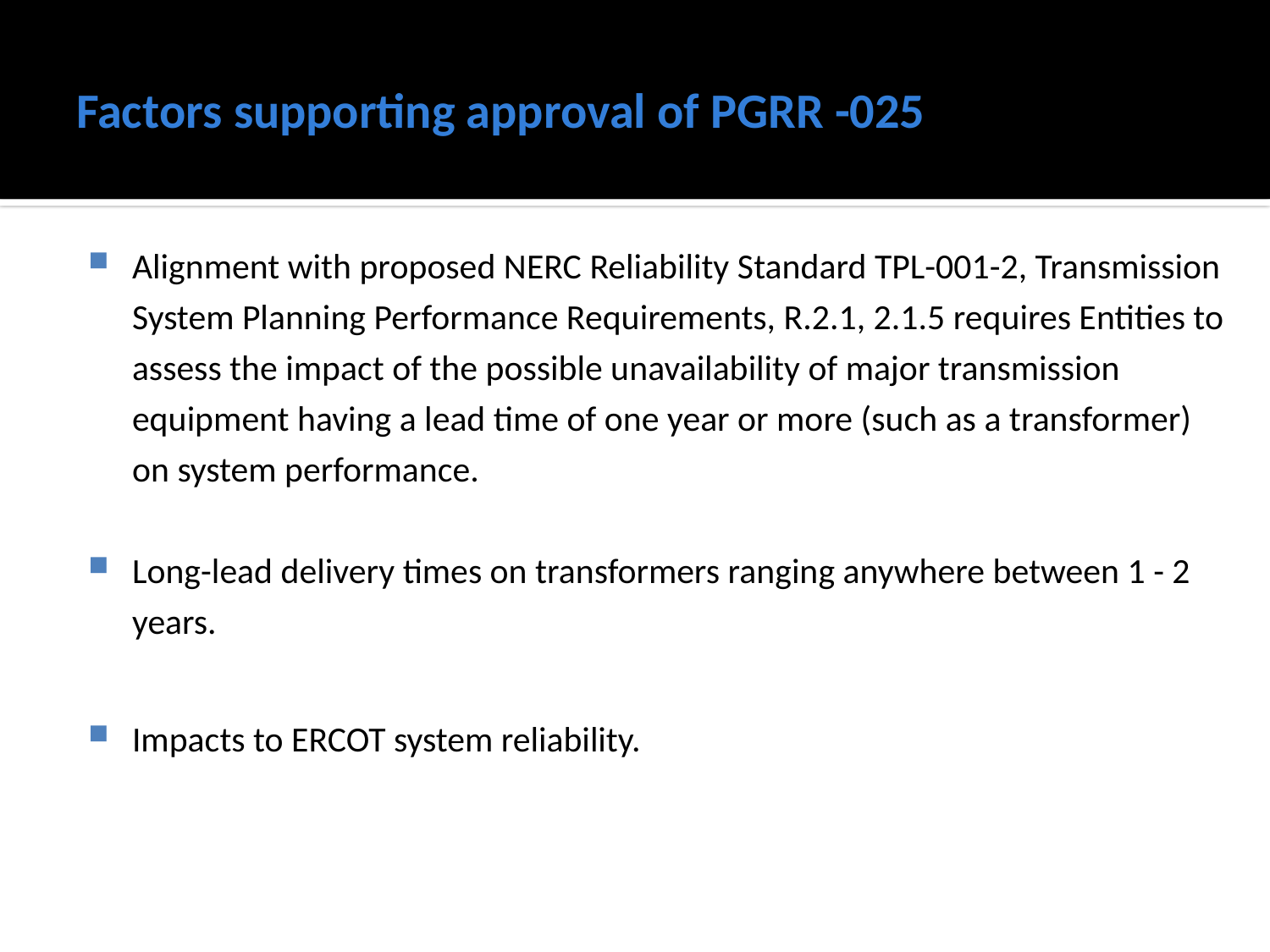

# Factors supporting approval of PGRR -025
Alignment with proposed NERC Reliability Standard TPL-001-2, Transmission System Planning Performance Requirements, R.2.1, 2.1.5 requires Entities to assess the impact of the possible unavailability of major transmission equipment having a lead time of one year or more (such as a transformer) on system performance.

Long-lead delivery times on transformers ranging anywhere between 1 - 2 years.

Impacts to ERCOT system reliability.